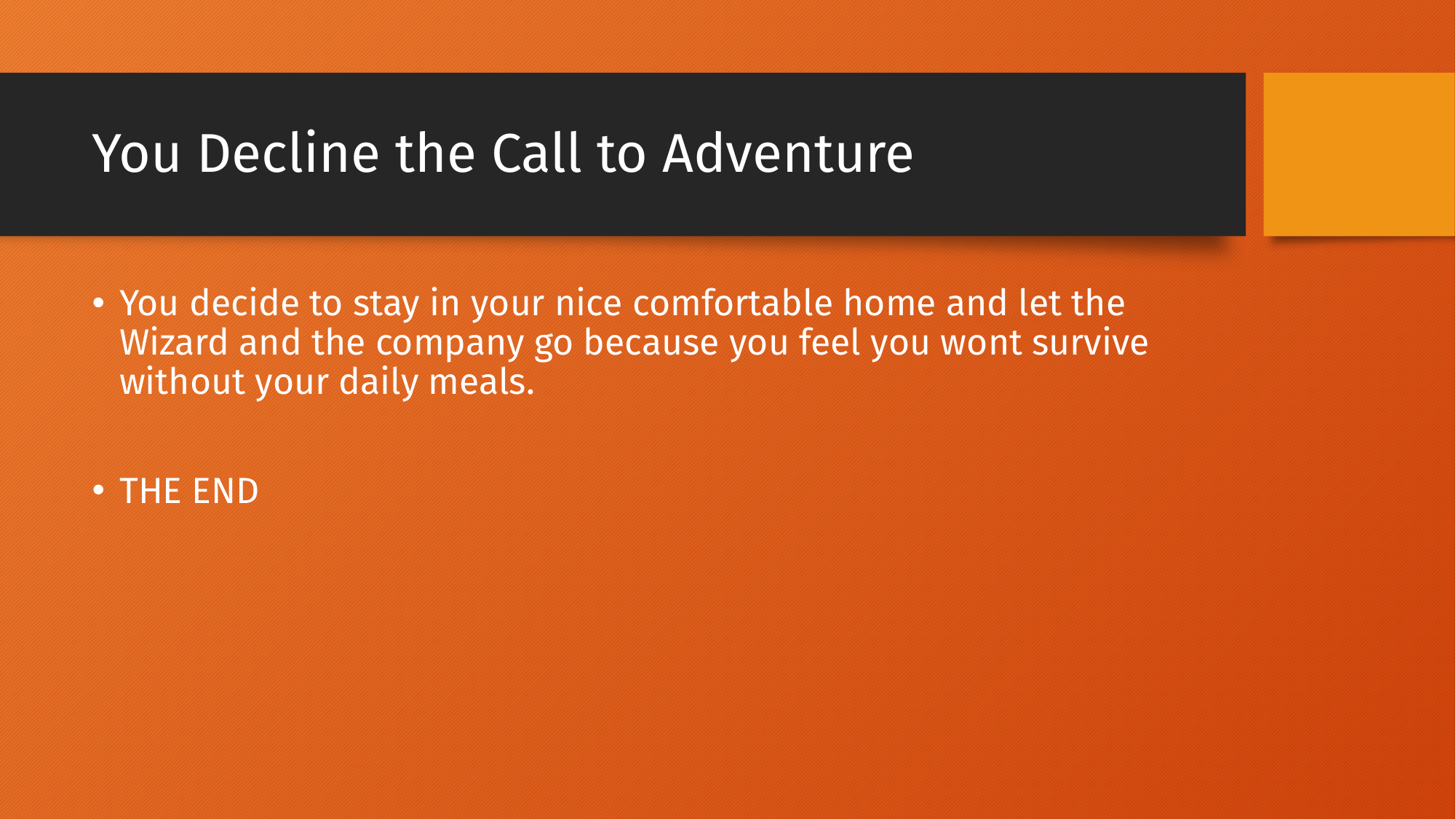

# You Decline the Call to Adventure
You decide to stay in your nice comfortable home and let the Wizard and the company go because you feel you wont survive without your daily meals.

THE END